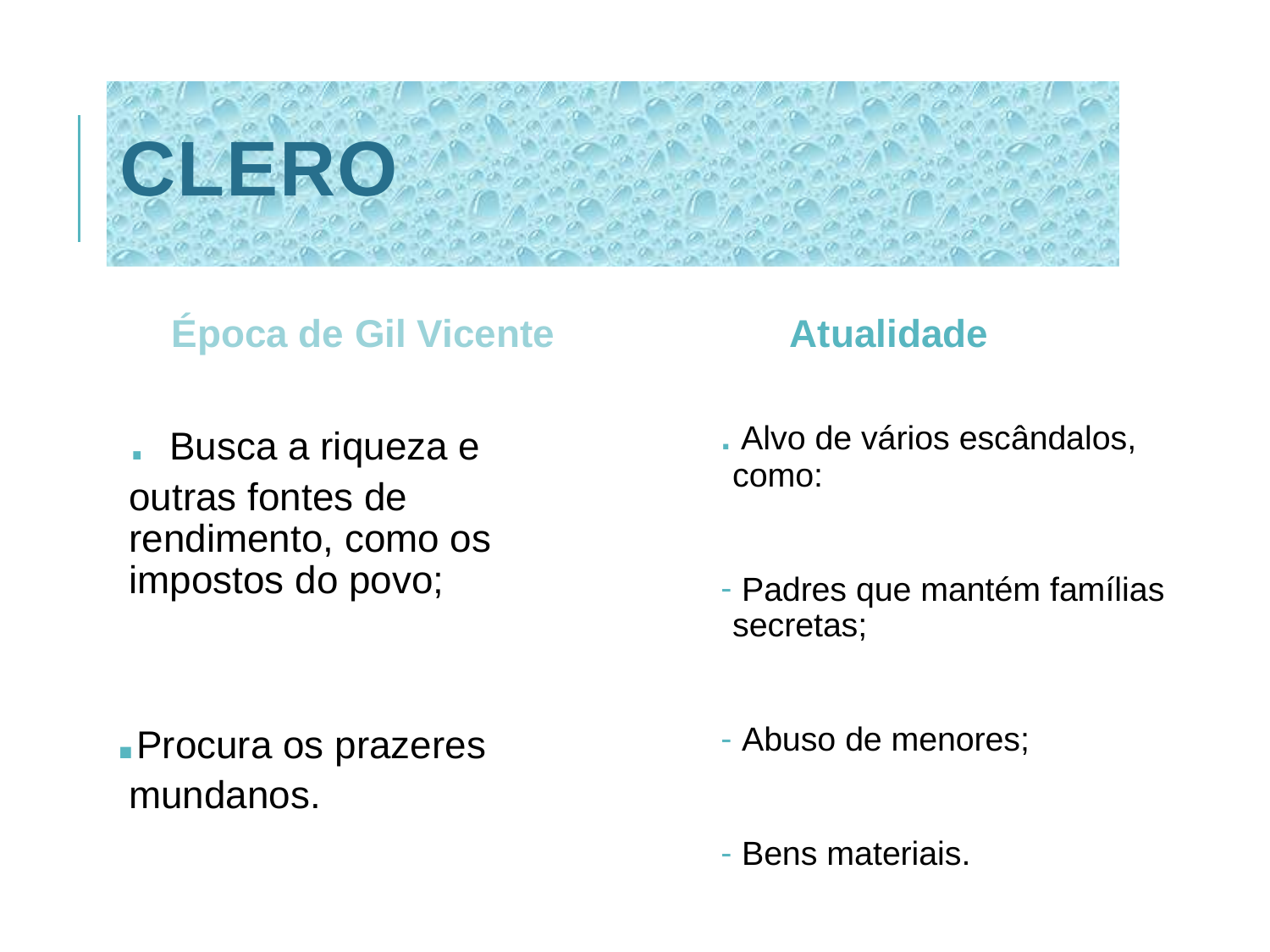

# CLERO
CLERO
Época de Gil Vicente
Atualidade
 . Busca a riqueza e outras fontes de rendimento, como os impostos do povo;

.Procura os prazeres mundanos.
. Alvo de vários escândalos, como:

 Padres que mantém famílias secretas;

 Abuso de menores;

 Bens materiais.